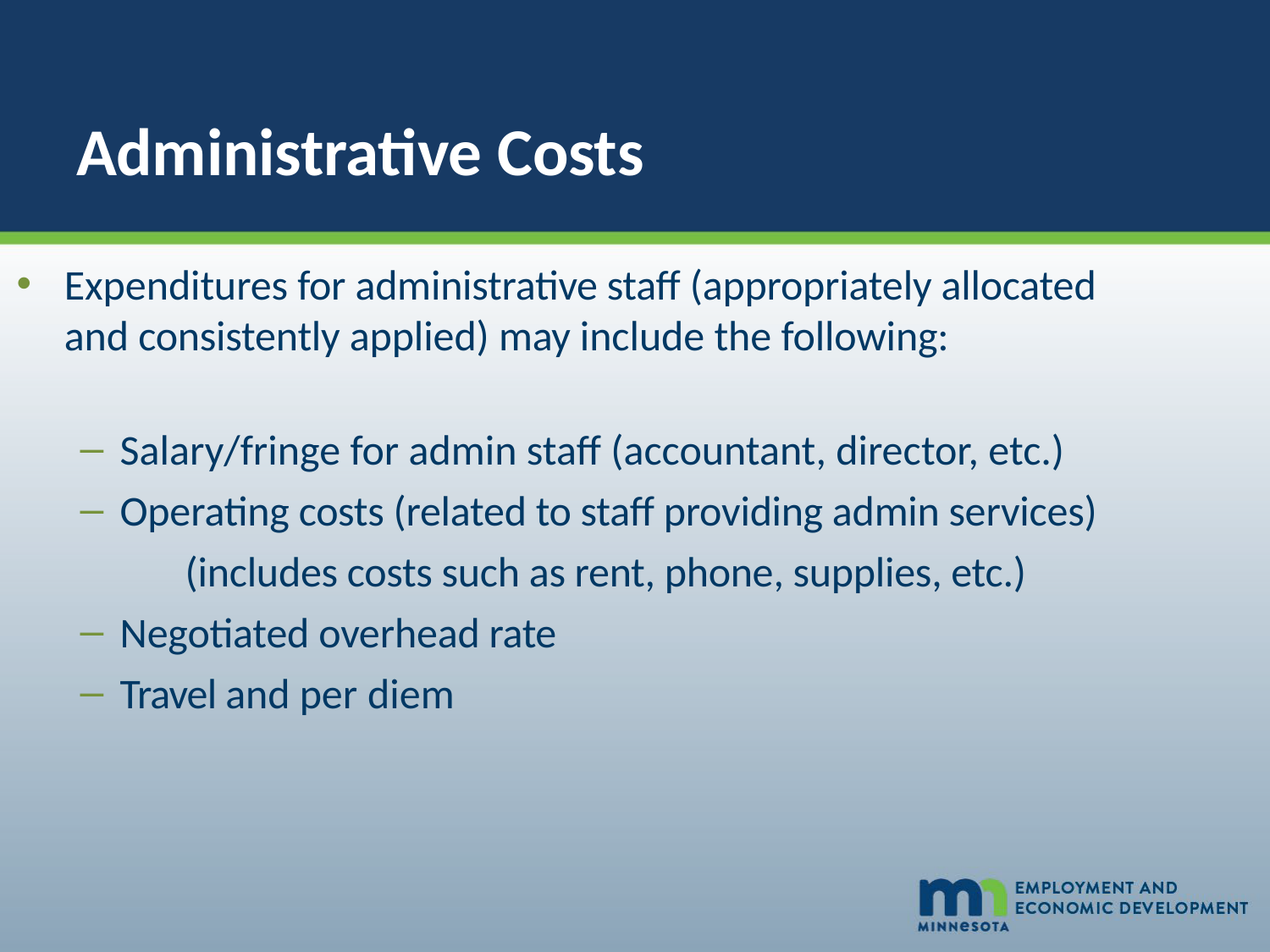

# Administrative Costs
Expenditures for administrative staff (appropriately allocated  and consistently applied) may include the following:

Salary/fringe for admin staff (accountant, director, etc.)
Operating costs (related to staff providing admin services)
	(includes costs such as rent, phone, supplies, etc.)
Negotiated overhead rate
Travel and per diem